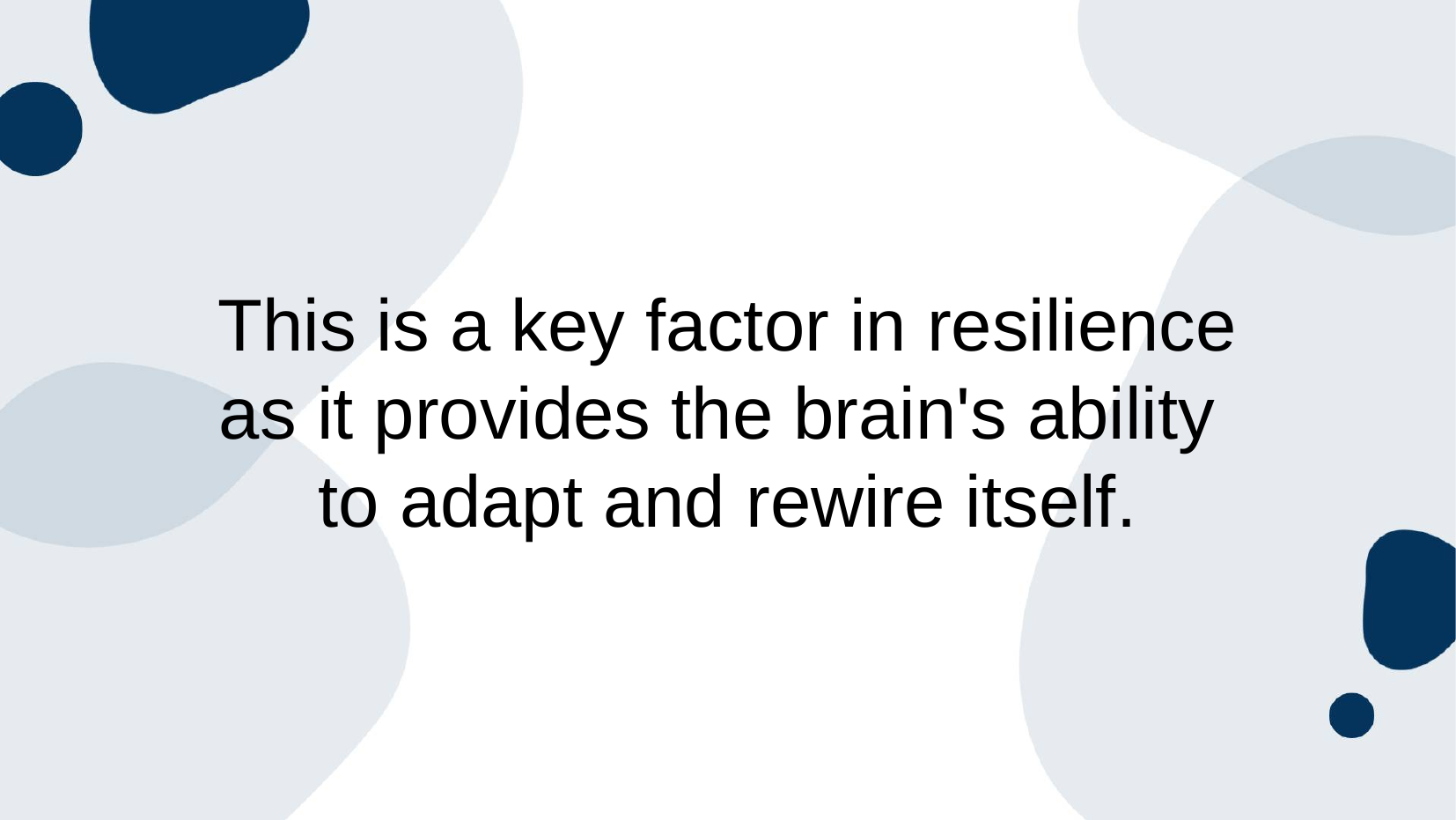

# This is a key factor in resilience
as it provides the brain's ability
to adapt and rewire itself.